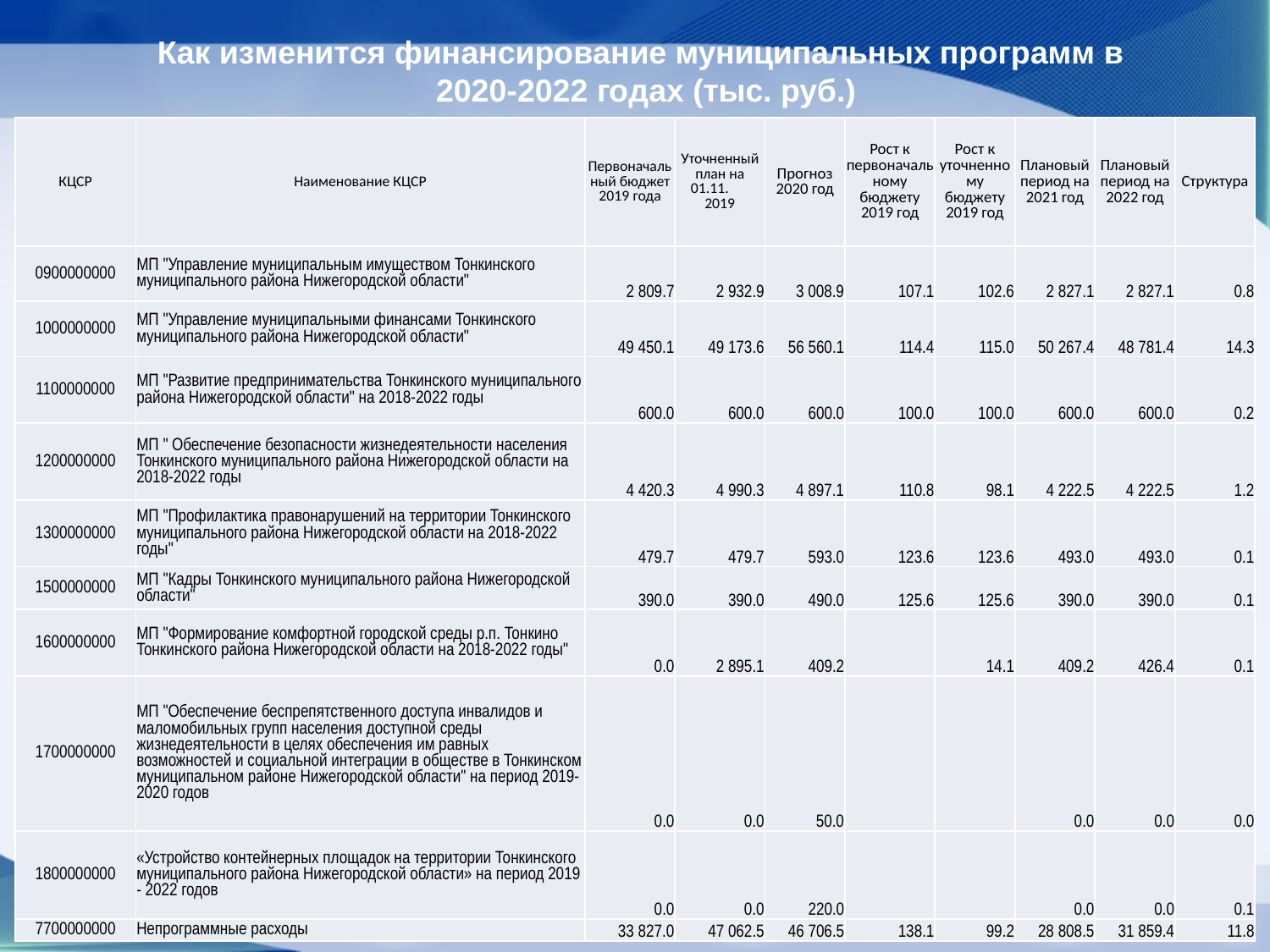

Как изменится финансирование муниципальных программ в 2020-2022 годах (тыс. руб.)
| КЦСР | Наименование КЦСР | Первоначальный бюджет 2019 года | Уточненный план на 01.11. 2019 | Прогноз 2020 год | Рост к первоначальному бюджету 2019 год | Рост к уточненному бюджету 2019 год | Плановый период на 2021 год | Плановый период на 2022 год | Структура |
| --- | --- | --- | --- | --- | --- | --- | --- | --- | --- |
| 0900000000 | МП "Управление муниципальным имуществом Тонкинского муниципального района Нижегородской области" | 2 809.7 | 2 932.9 | 3 008.9 | 107.1 | 102.6 | 2 827.1 | 2 827.1 | 0.8 |
| --- | --- | --- | --- | --- | --- | --- | --- | --- | --- |
| 1000000000 | МП "Управление муниципальными финансами Тонкинского муниципального района Нижегородской области" | 49 450.1 | 49 173.6 | 56 560.1 | 114.4 | 115.0 | 50 267.4 | 48 781.4 | 14.3 |
| 1100000000 | МП "Развитие предпринимательства Тонкинского муниципального района Нижегородской области" на 2018-2022 годы | 600.0 | 600.0 | 600.0 | 100.0 | 100.0 | 600.0 | 600.0 | 0.2 |
| 1200000000 | МП " Обеспечение безопасности жизнедеятельности населения Тонкинского муниципального района Нижегородской области на 2018-2022 годы | 4 420.3 | 4 990.3 | 4 897.1 | 110.8 | 98.1 | 4 222.5 | 4 222.5 | 1.2 |
| 1300000000 | МП "Профилактика правонарушений на территории Тонкинского муниципального района Нижегородской области на 2018-2022 годы" | 479.7 | 479.7 | 593.0 | 123.6 | 123.6 | 493.0 | 493.0 | 0.1 |
| 1500000000 | МП "Кадры Тонкинского муниципального района Нижегородской области" | 390.0 | 390.0 | 490.0 | 125.6 | 125.6 | 390.0 | 390.0 | 0.1 |
| 1600000000 | МП "Формирование комфортной городской среды р.п. Тонкино Тонкинского района Нижегородской области на 2018-2022 годы" | 0.0 | 2 895.1 | 409.2 |  | 14.1 | 409.2 | 426.4 | 0.1 |
| 1700000000 | МП "Обеспечение беспрепятственного доступа инвалидов и маломобильных групп населения доступной среды жизнедеятельности в целях обеспечения им равных возможностей и социальной интеграции в обществе в Тонкинском муниципальном районе Нижегородской области" на период 2019-2020 годов | 0.0 | 0.0 | 50.0 |  |  | 0.0 | 0.0 | 0.0 |
| 1800000000 | «Устройство контейнерных площадок на территории Тонкинского муниципального района Нижегородской области» на период 2019 - 2022 годов | 0.0 | 0.0 | 220.0 |  |  | 0.0 | 0.0 | 0.1 |
| 7700000000 | Непрограммные расходы | 33 827.0 | 47 062.5 | 46 706.5 | 138.1 | 99.2 | 28 808.5 | 31 859.4 | 11.8 |